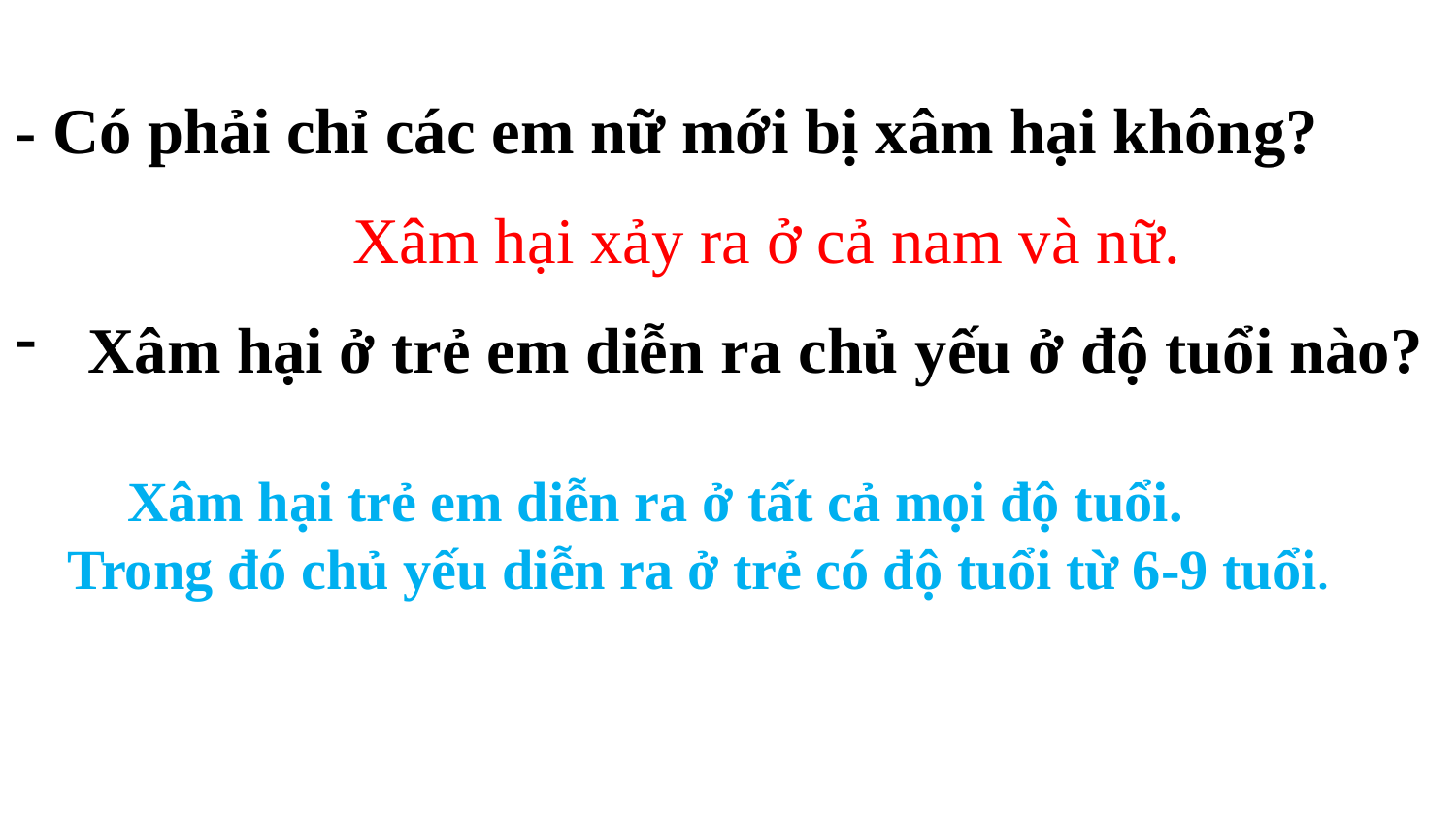

- Có phải chỉ các em nữ mới bị xâm hại không?
    Xâm hại xảy ra ở cả nam và nữ.
Xâm hại ở trẻ em diễn ra chủ yếu ở độ tuổi nào?
Xâm hại trẻ em diễn ra ở tất cả mọi độ tuổi.       Trong đó chủ yếu diễn ra ở trẻ có độ tuổi từ 6-9 tuổi.